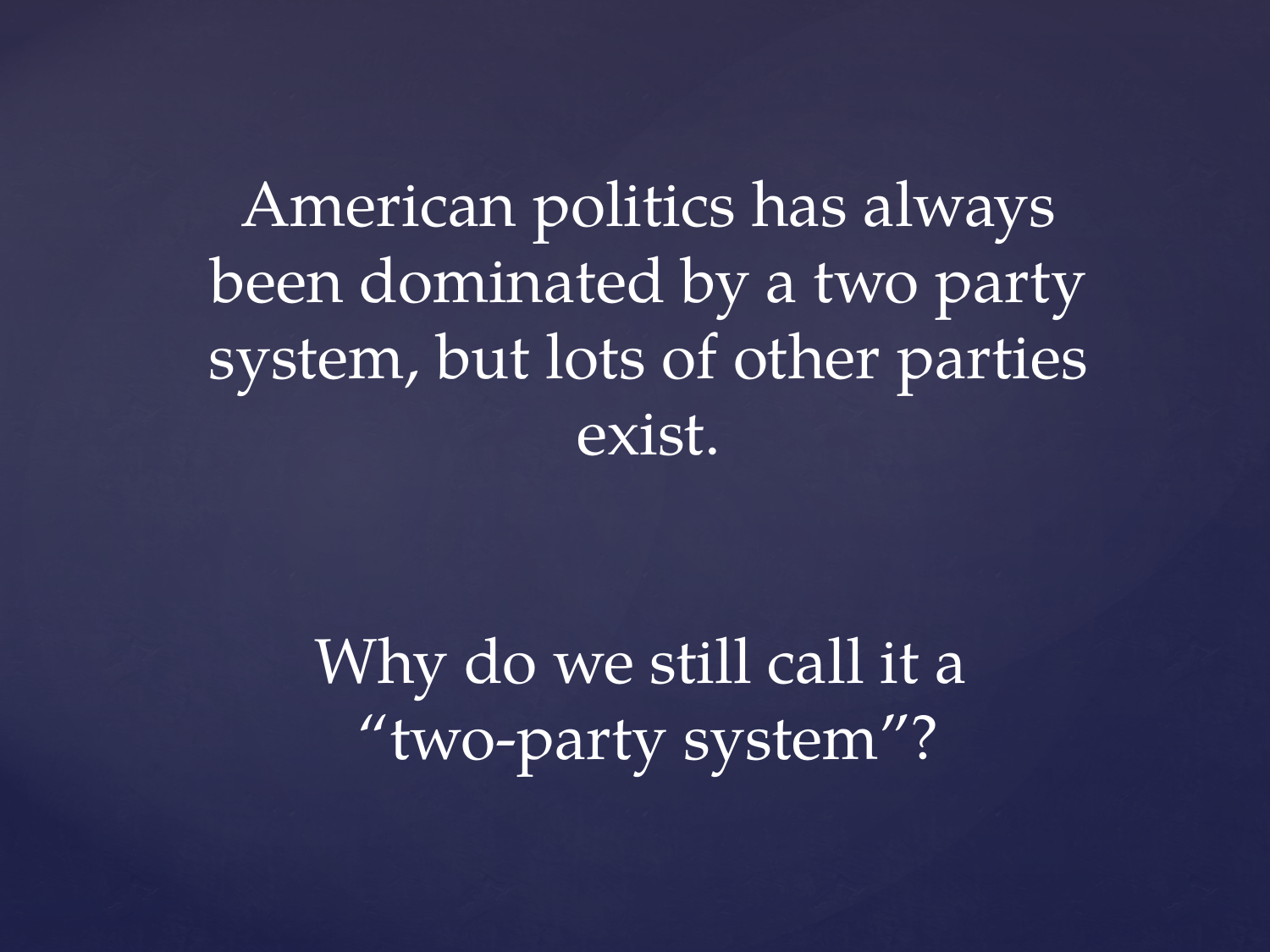

American politics has always been dominated by a two party system, but lots of other parties exist.

Why do we still call it a
“two-party system”?